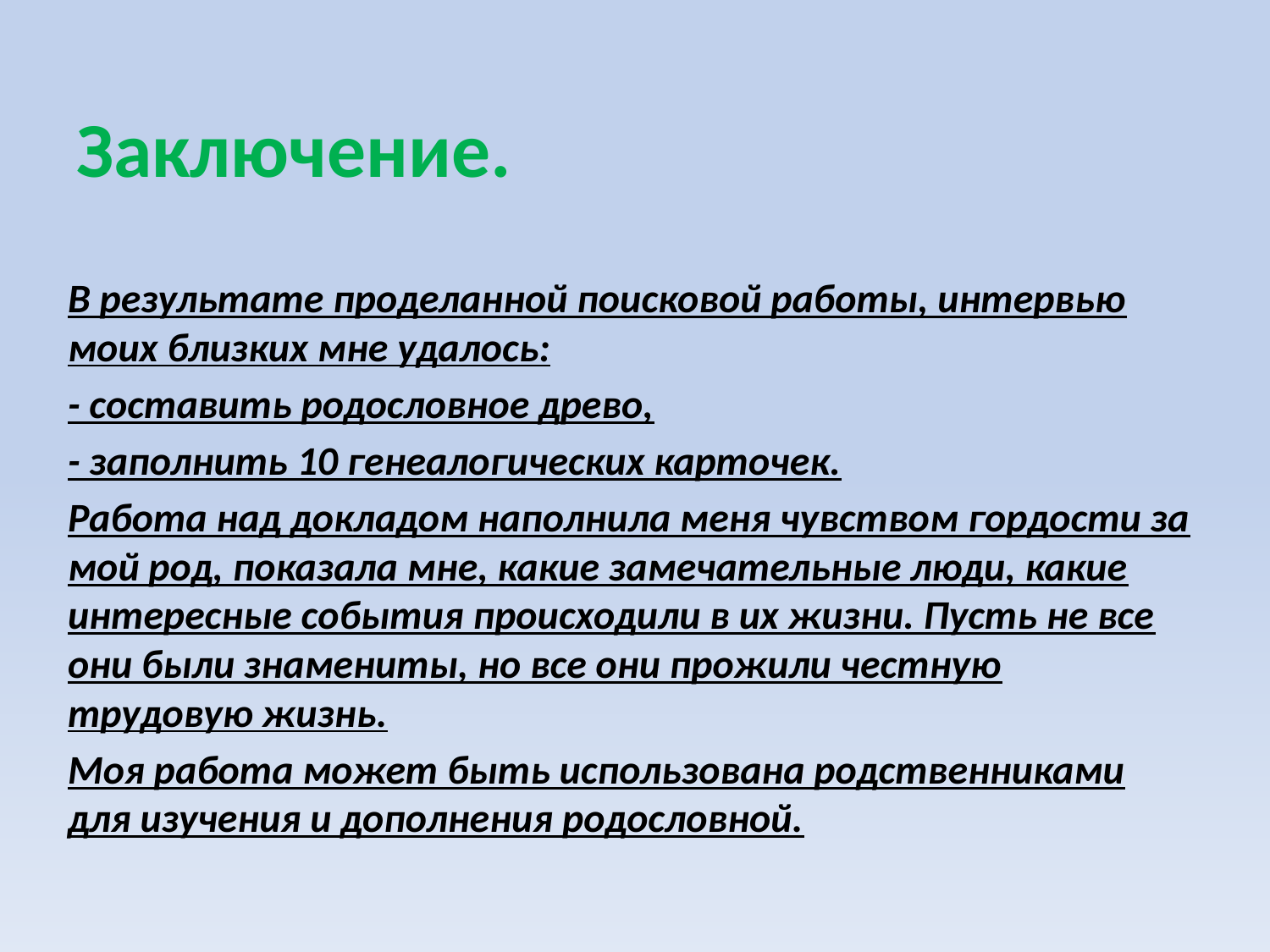

# Заключение.

В результате проделанной поисковой работы, интервью моих близких мне удалось:
- составить родословное древо,
- заполнить 10 генеалогических карточек.
Работа над докладом наполнила меня чувством гордости за мой род, показала мне, какие замечательные люди, какие интересные события происходили в их жизни. Пусть не все они были знамениты, но все они прожили честную трудовую жизнь.
Моя работа может быть использована родственниками для изучения и дополнения родословной.